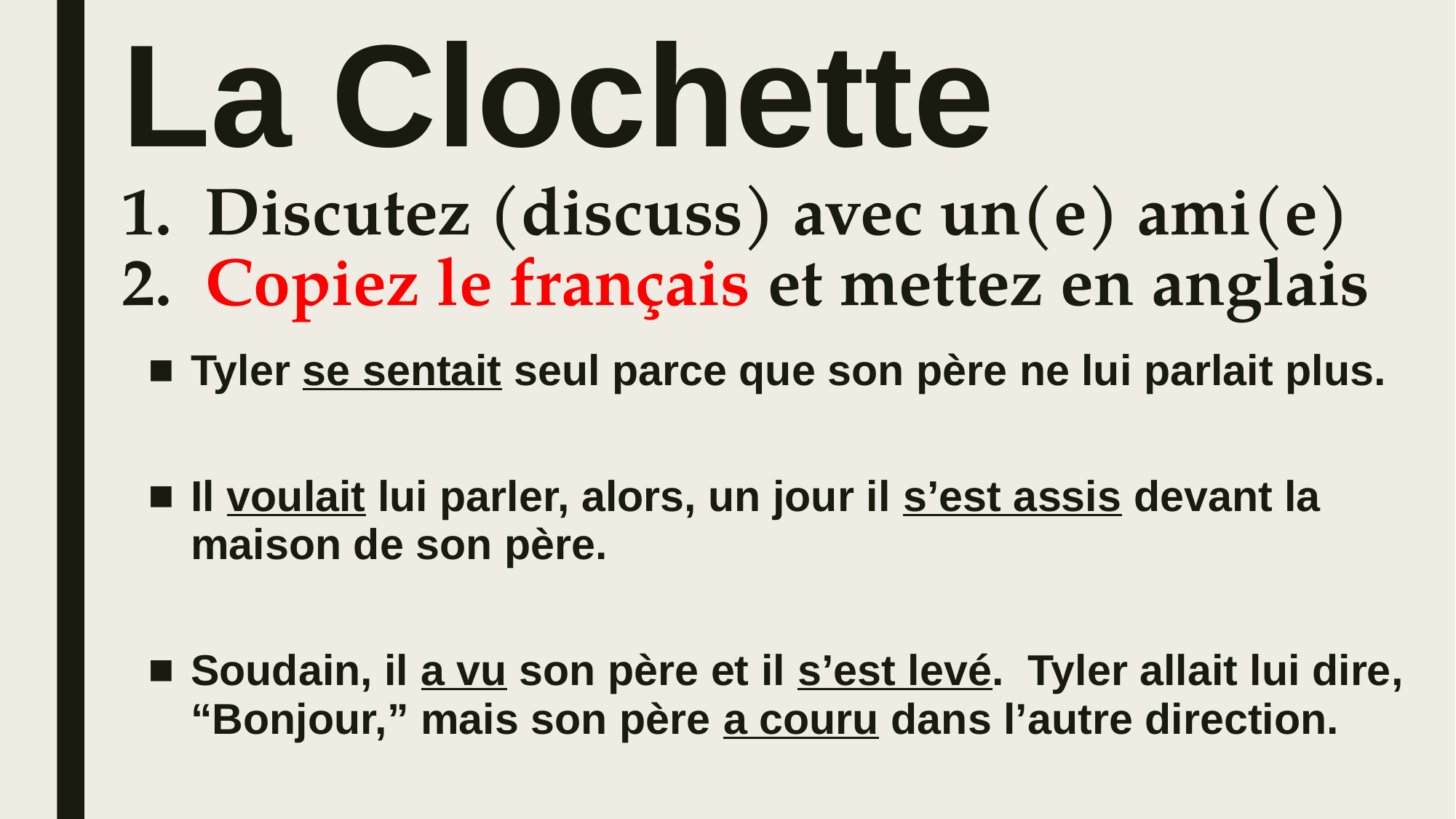

# La Clochette 1.  Discutez (discuss) avec un(e) ami(e) 2.  Copiez le français et mettez en anglais
Tyler se sentait seul parce que son père ne lui parlait plus.

Il voulait lui parler, alors, un jour il s’est assis devant la maison de son père.

Soudain, il a vu son père et il s’est levé.  Tyler allait lui dire, “Bonjour,” mais son père a couru dans l’autre direction.